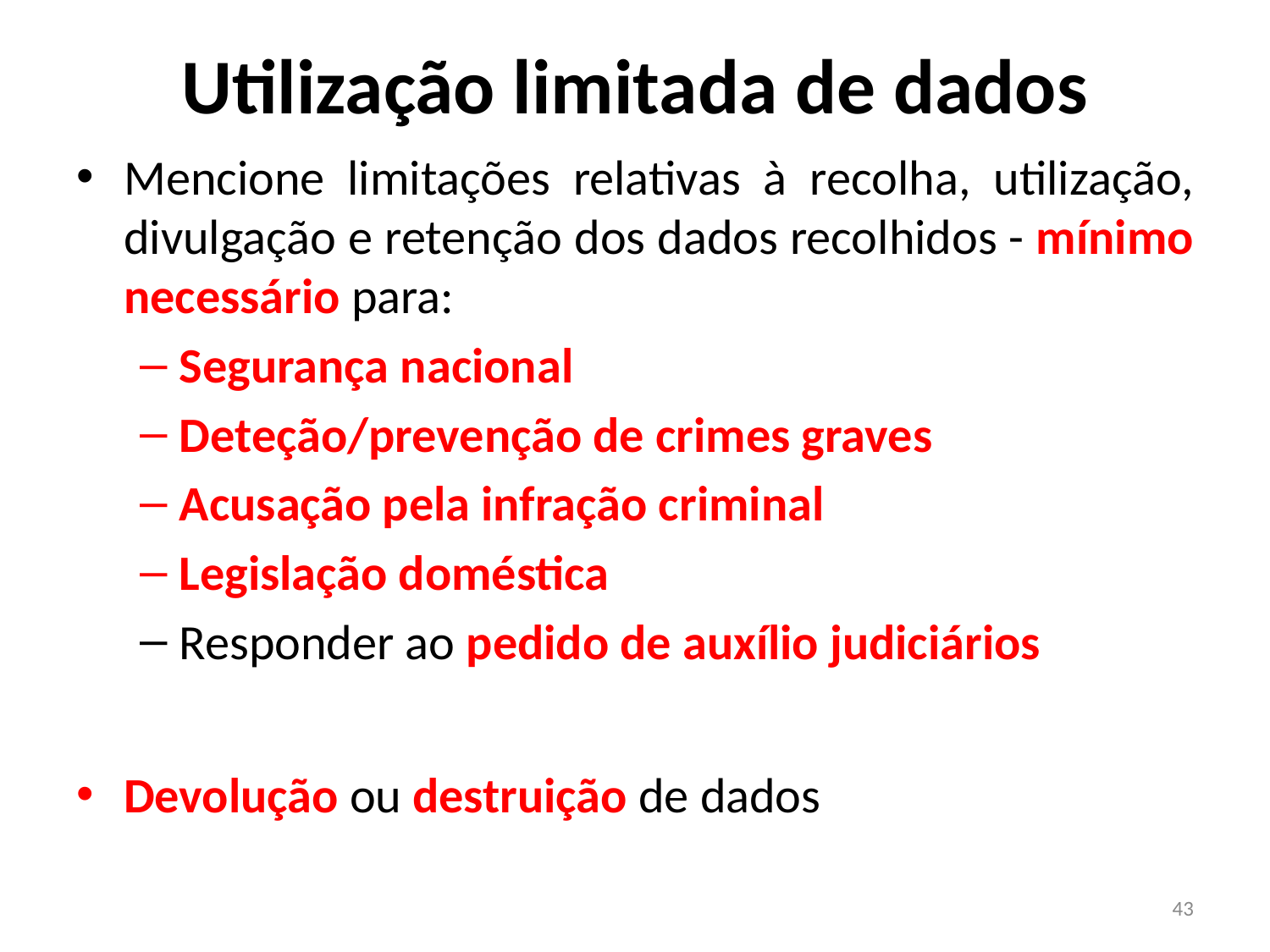

# Utilização limitada de dados
Mencione limitações relativas à recolha, utilização, divulgação e retenção dos dados recolhidos - mínimo necessário para:
Segurança nacional
Deteção/prevenção de crimes graves
Acusação pela infração criminal
Legislação doméstica
Responder ao pedido de auxílio judiciários

Devolução ou destruição de dados
43